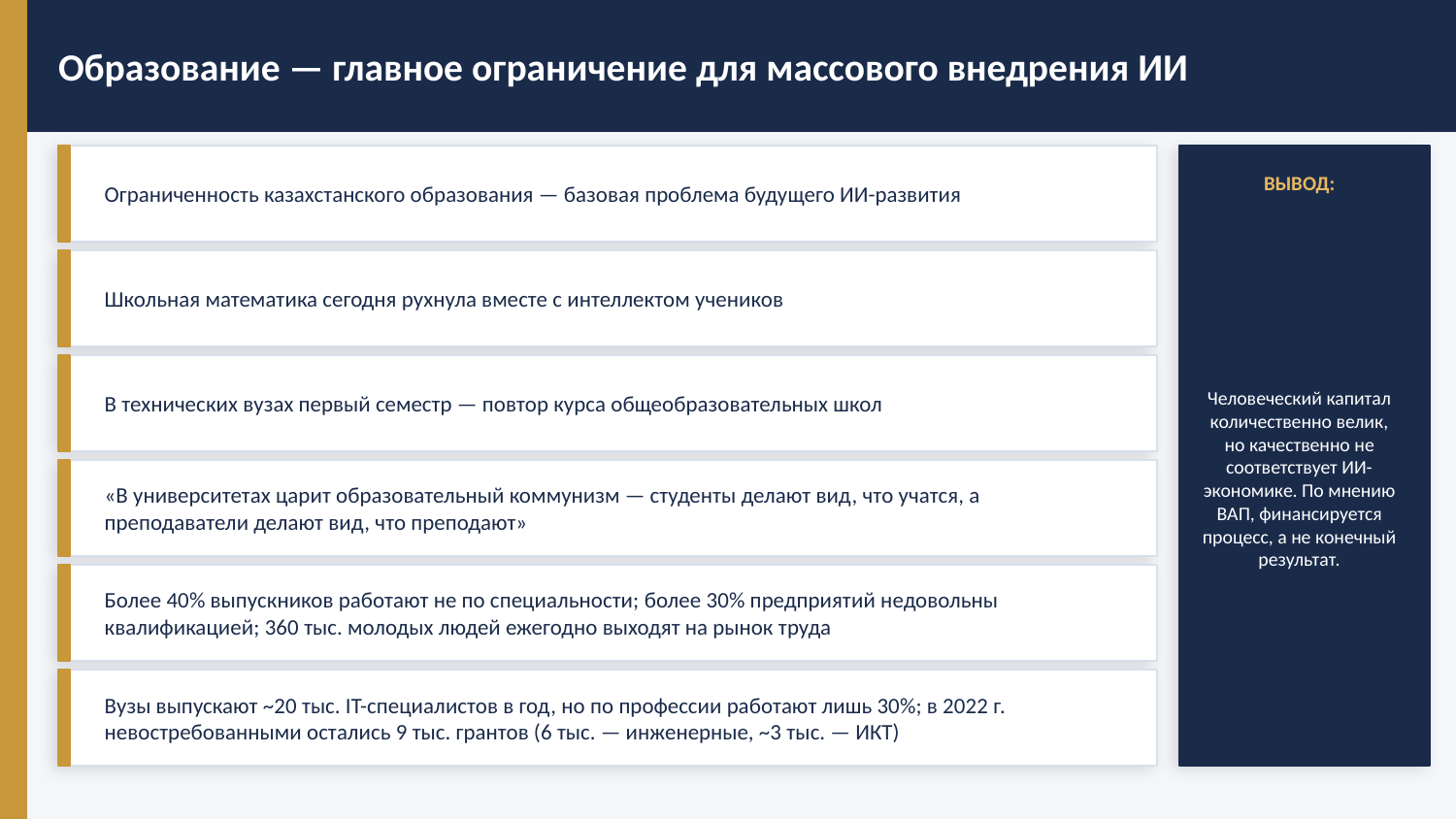

Образование — главное ограничение для массового внедрения ИИ

Ограниченность казахстанского образования — базовая проблема будущего ИИ-развития
ВЫВОД:
Человеческий капитал количественно велик, но качественно не соответствует ИИ-экономике. По мнению ВАП, финансируется процесс, а не конечный результат.

Школьная математика сегодня рухнула вместе с интеллектом учеников

В технических вузах первый семестр — повтор курса общеобразовательных школ

«В университетах царит образовательный коммунизм — студенты делают вид, что учатся, а преподаватели делают вид, что преподают»

Более 40% выпускников работают не по специальности; более 30% предприятий недовольны квалификацией; 360 тыс. молодых людей ежегодно выходят на рынок труда

Вузы выпускают ~20 тыс. IT-специалистов в год, но по профессии работают лишь 30%; в 2022 г. невостребованными остались 9 тыс. грантов (6 тыс. — инженерные, ~3 тыс. — ИКТ)